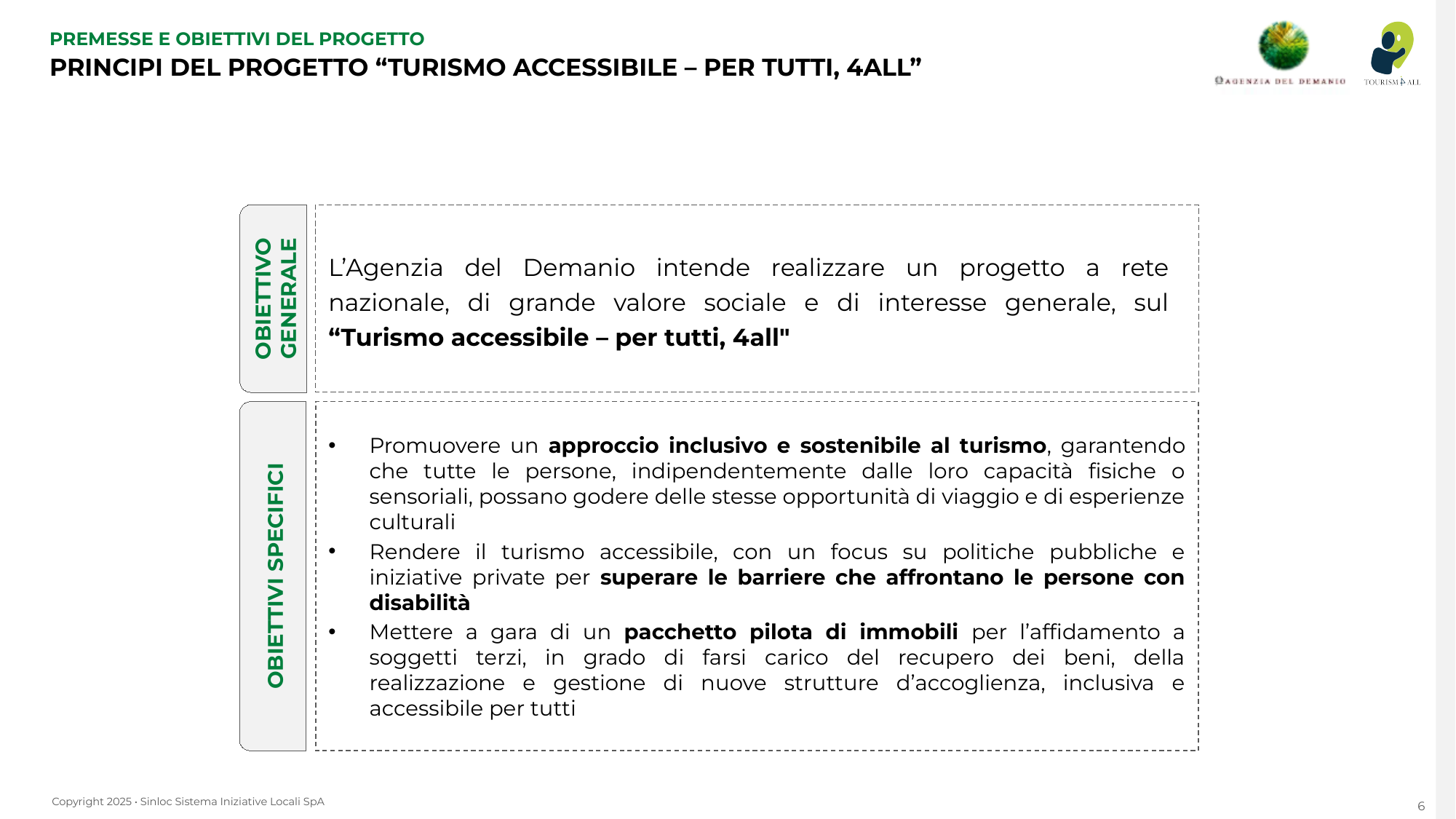

Premesse e obiettivi del progetto
Principi del progetto “Turismo accessibile – per tutti, 4all”

L’Agenzia del Demanio intende realizzare un progetto a rete nazionale, di grande valore sociale e di interesse generale, sul “Turismo accessibile – per tutti, 4all"
OBIETTIVO
GENERALE
Promuovere un approccio inclusivo e sostenibile al turismo, garantendo che tutte le persone, indipendentemente dalle loro capacità fisiche o sensoriali, possano godere delle stesse opportunità di viaggio e di esperienze culturali
Rendere il turismo accessibile, con un focus su politiche pubbliche e iniziative private per superare le barriere che affrontano le persone con disabilità
Mettere a gara di un pacchetto pilota di immobili per l’affidamento a soggetti terzi, in grado di farsi carico del recupero dei beni, della realizzazione e gestione di nuove strutture d’accoglienza, inclusiva e accessibile per tutti
OBIETTIVI SPECIFICI